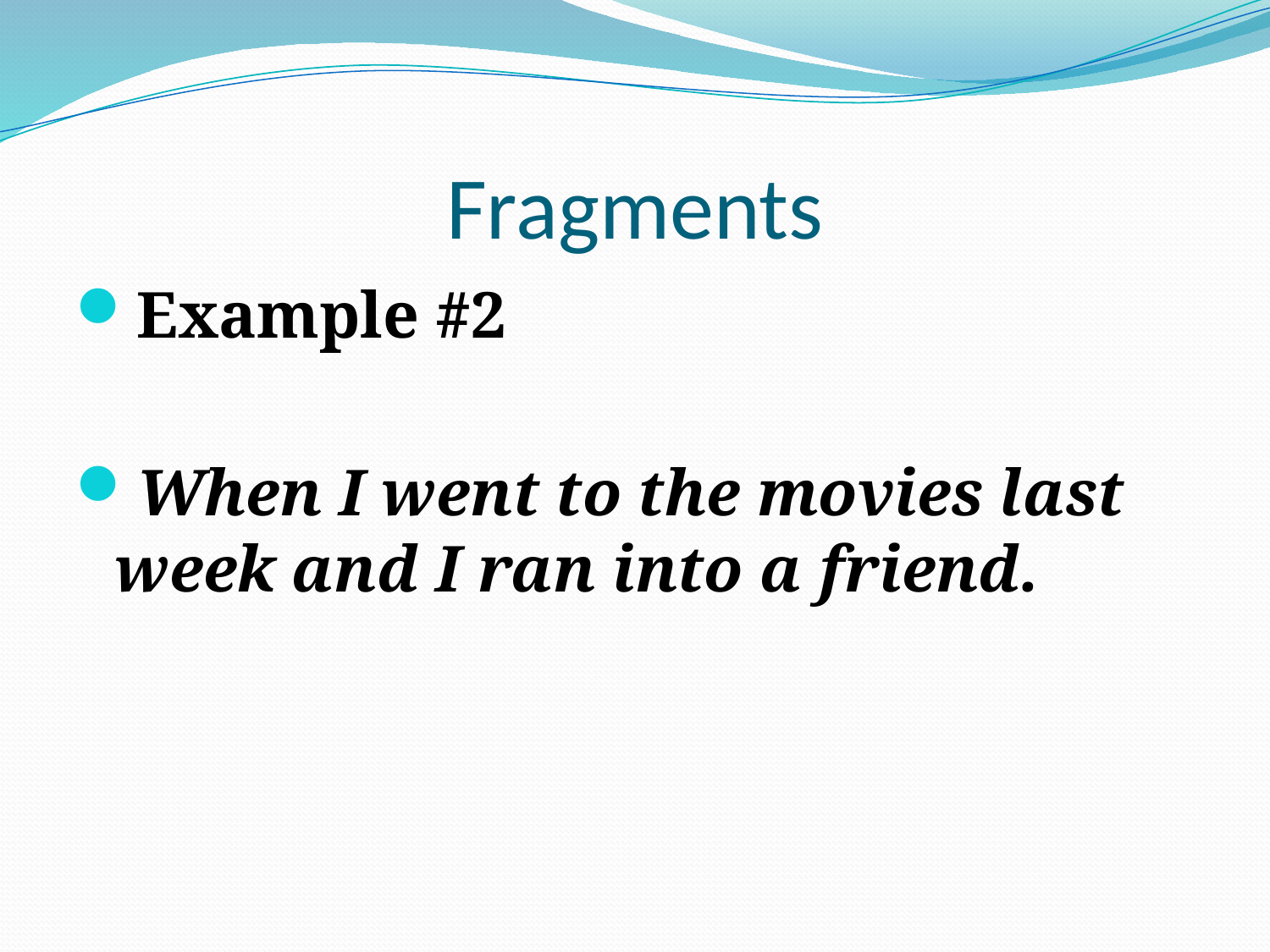

# Fragments
Example #2

When I went to the movies last week and I ran into a friend.